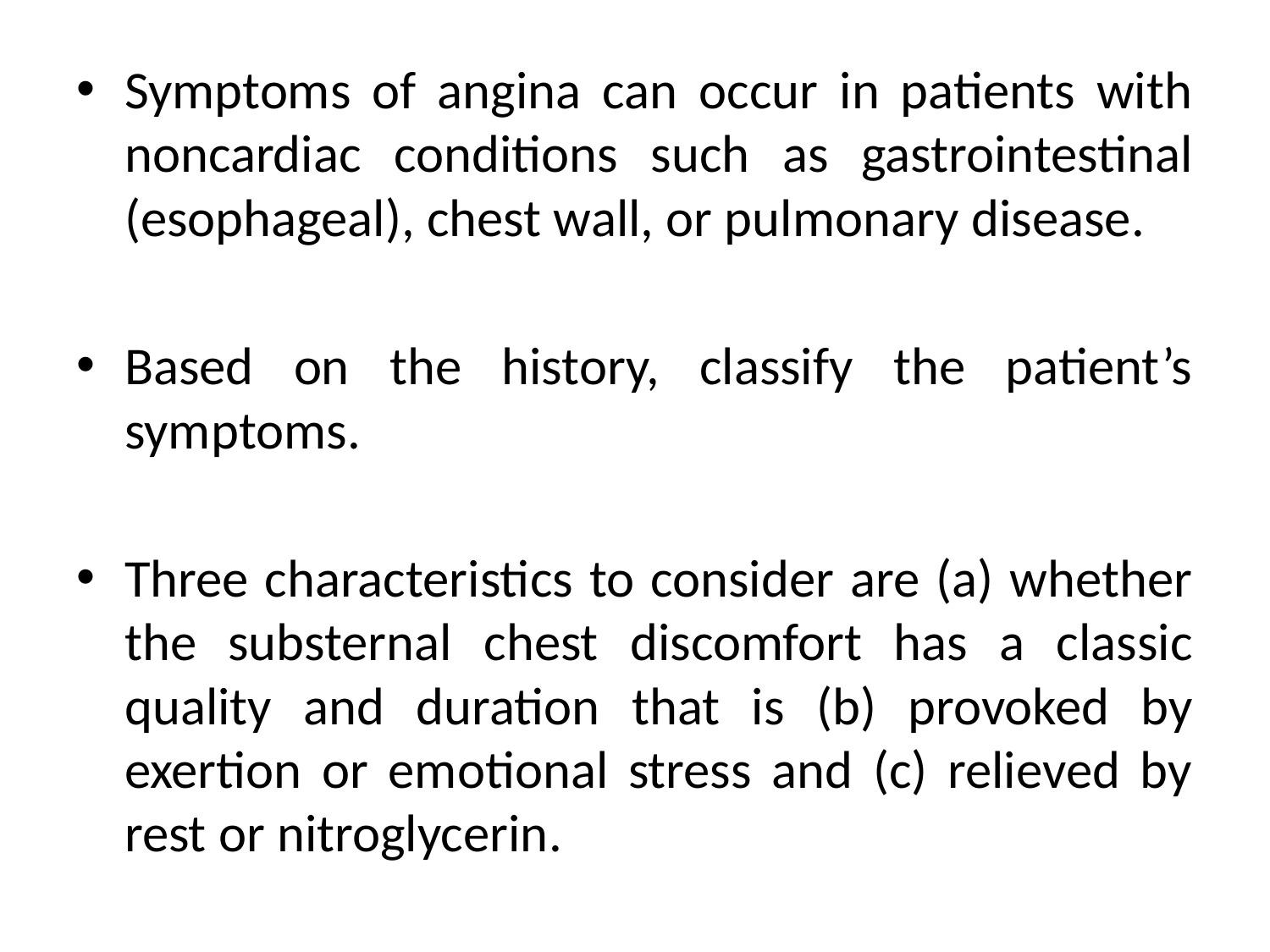

Symptoms of angina can occur in patients with noncardiac conditions such as gastrointestinal (esophageal), chest wall, or pulmonary disease.

Based on the history, classify the patient’s symptoms.

Three characteristics to consider are (a) whether the substernal chest discomfort has a classic quality and duration that is (b) provoked by exertion or emotional stress and (c) relieved by rest or nitroglycerin.